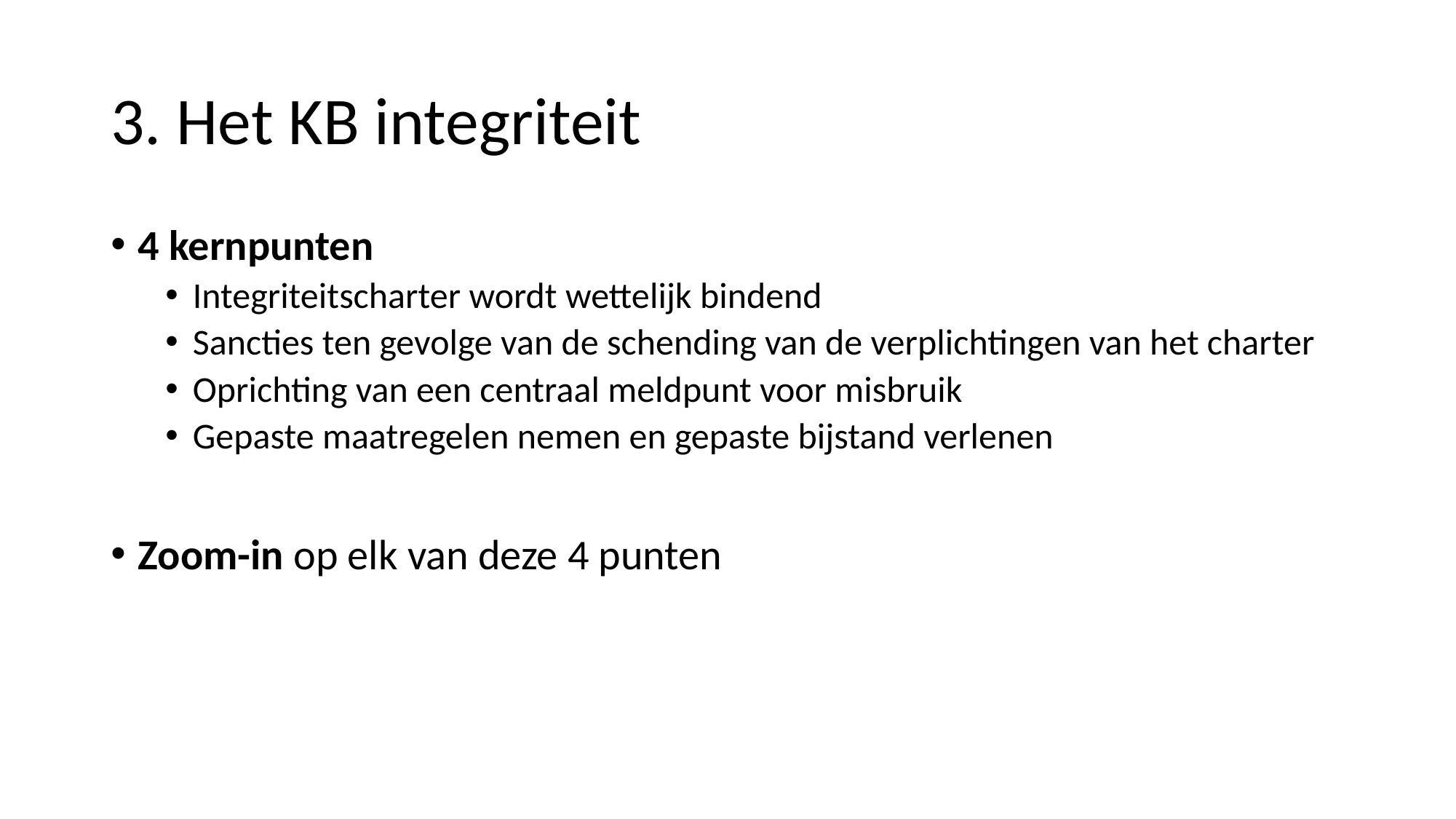

# 3. Het KB integriteit
4 kernpunten
Integriteitscharter wordt wettelijk bindend
Sancties ten gevolge van de schending van de verplichtingen van het charter
Oprichting van een centraal meldpunt voor misbruik
Gepaste maatregelen nemen en gepaste bijstand verlenen

Zoom-in op elk van deze 4 punten